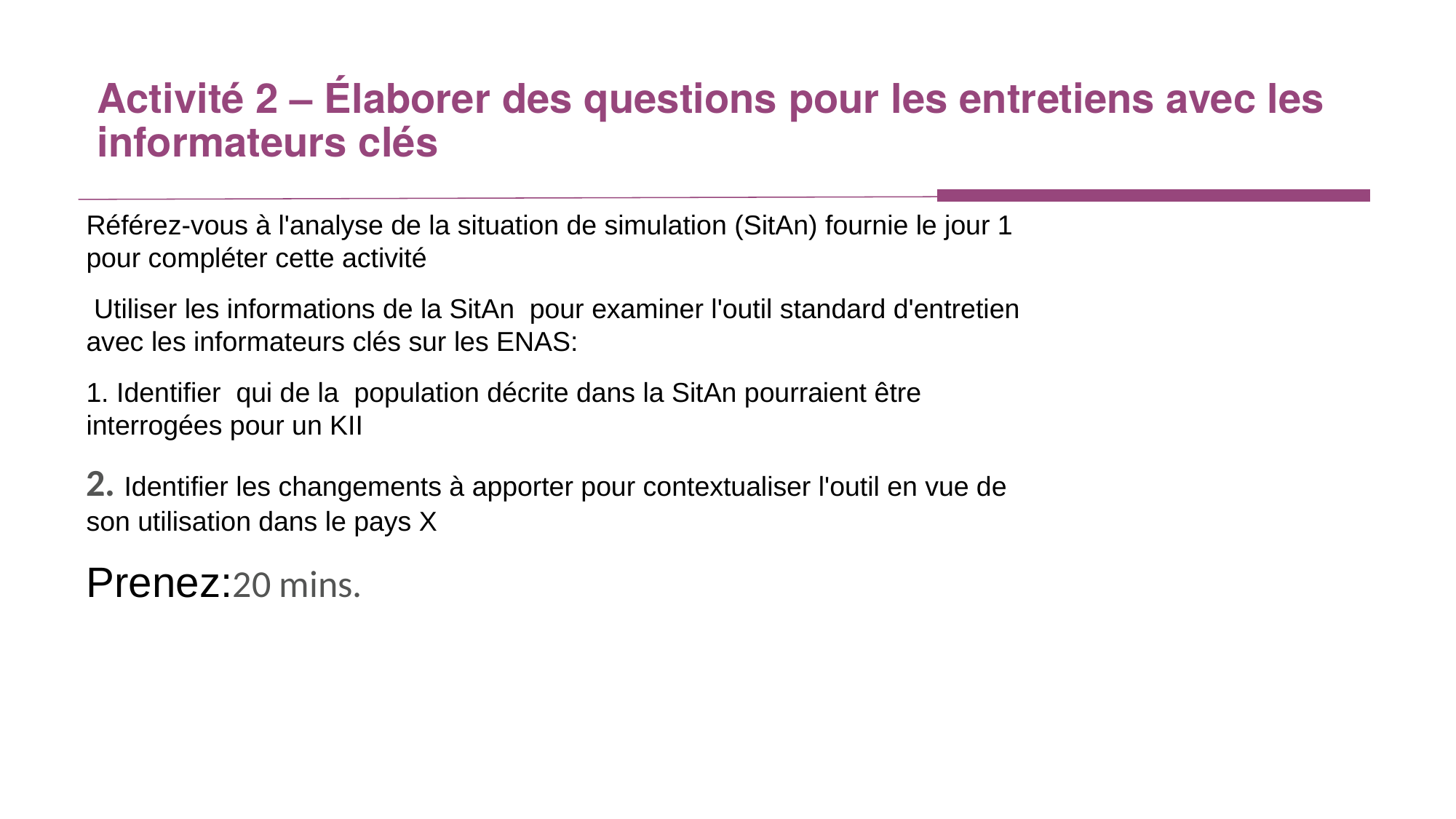

# Activité 2 – Élaborer des questions pour les entretiens avec les informateurs clés

Référez-vous à l'analyse de la situation de simulation (SitAn) fournie le jour 1 pour compléter cette activité
 Utiliser les informations de la SitAn  pour examiner l'outil standard d'entretien avec les informateurs clés sur les ENAS:
1. Identifier  qui de la  population décrite dans la SitAn pourraient être interrogées pour un KII
2. Identifier les changements à apporter pour contextualiser l'outil en vue de son utilisation dans le pays X
Prenez:20 mins.